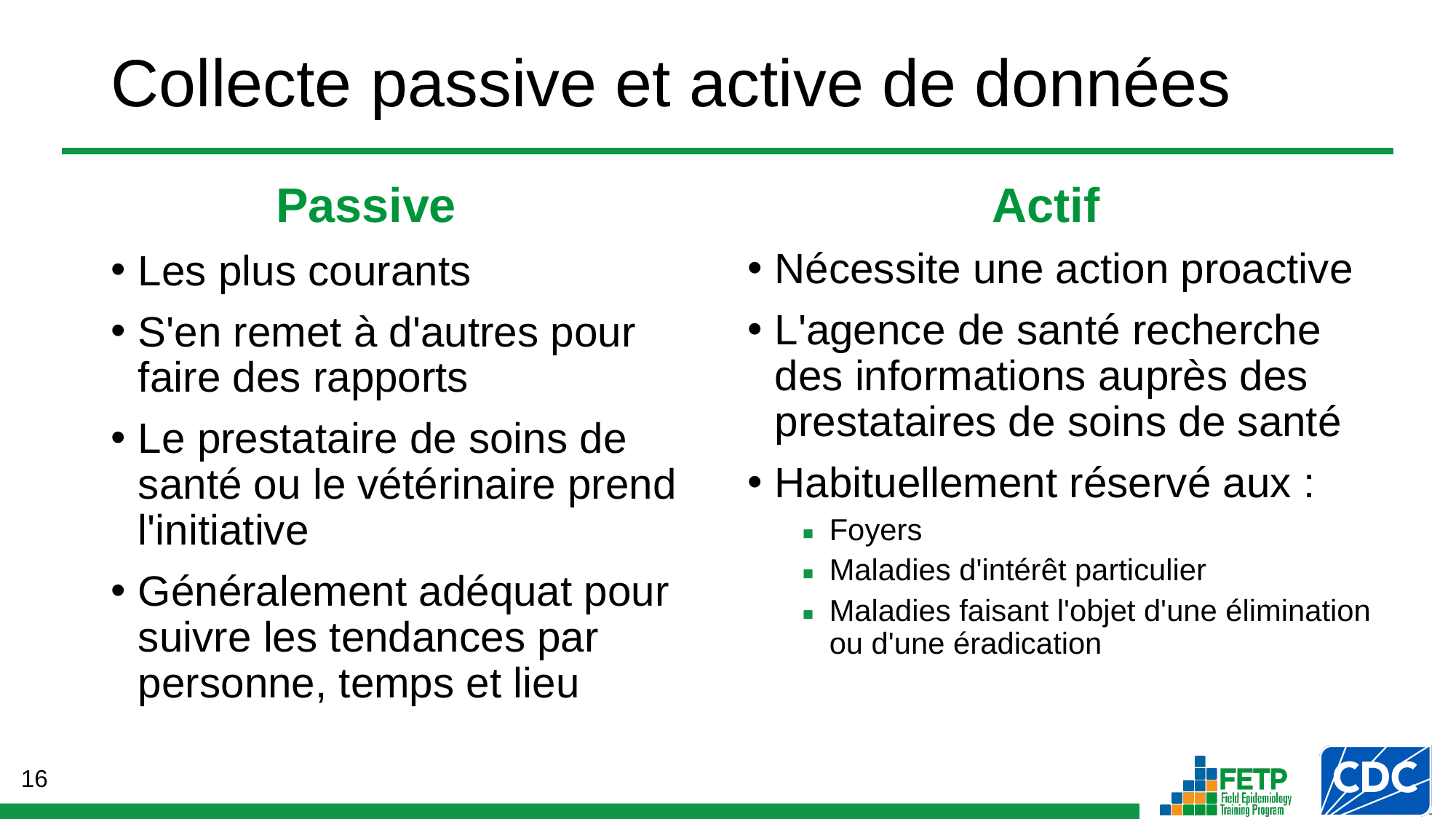

# Collecte passive et active de données
Passive
Actif
Nécessite une action proactive
L'agence de santé recherche des informations auprès des prestataires de soins de santé
Habituellement réservé aux :
Foyers
Maladies d'intérêt particulier
Maladies faisant l'objet d'une élimination ou d'une éradication

Les plus courants
S'en remet à d'autres pour faire des rapports
Le prestataire de soins de santé ou le vétérinaire prend l'initiative
Généralement adéquat pour suivre les tendances par personne, temps et lieu